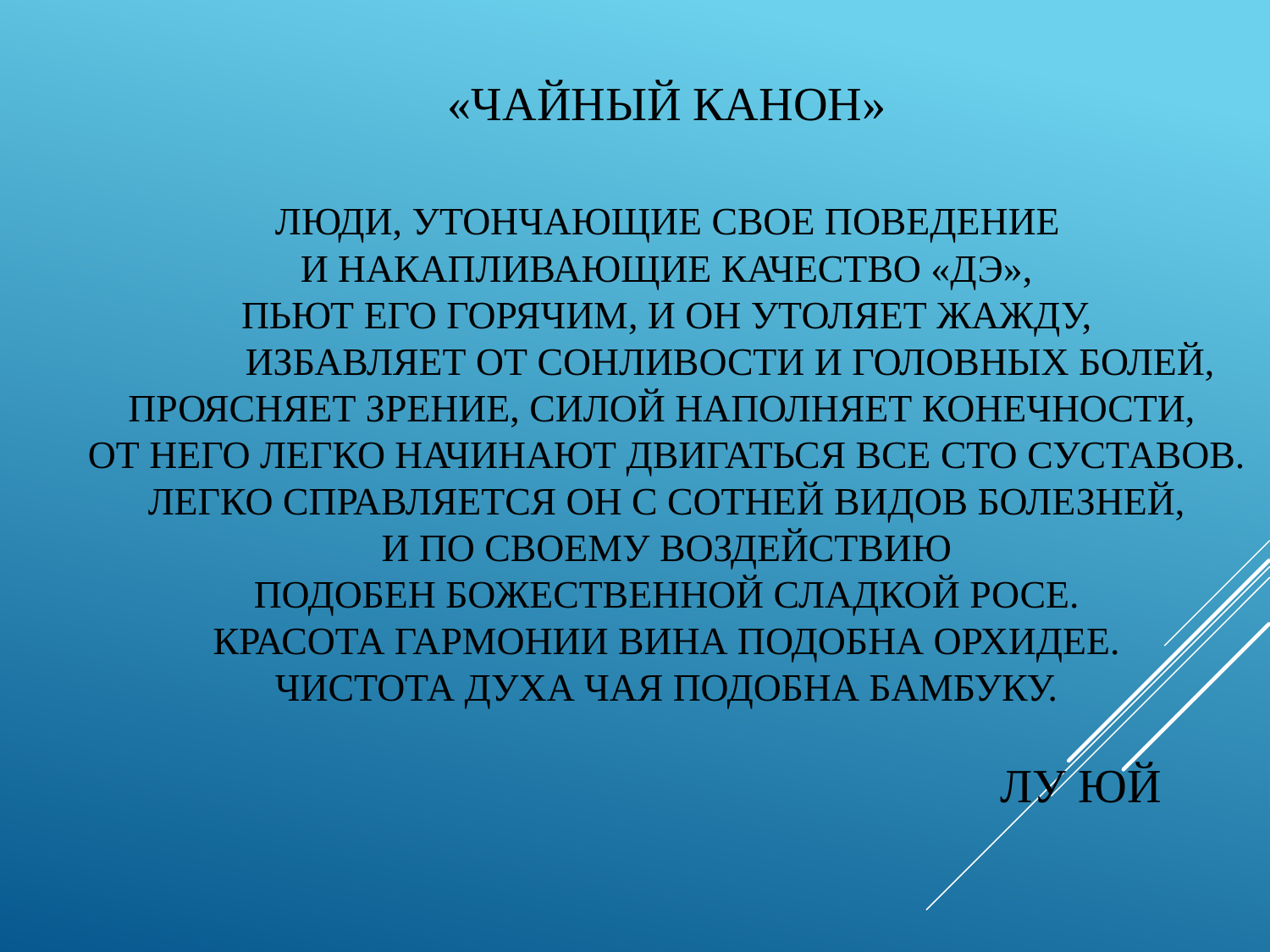

# «Чайный канон» Люди, утончающие свое поведение и накапливающие качество «дэ», пьют его горячим, и он утоляет жажду, избавляет от сонливости и головных болей, проясняет зрение, силой наполняет конечности, от него легко начинают двигаться все сто суставов. Легко справляется он с сотней видов болезней, и по своему воздействию подобен божественной сладкой росе. Красота гармонии вина подобна орхидее. Чистота духа чая подобна бамбуку. Лу Юй